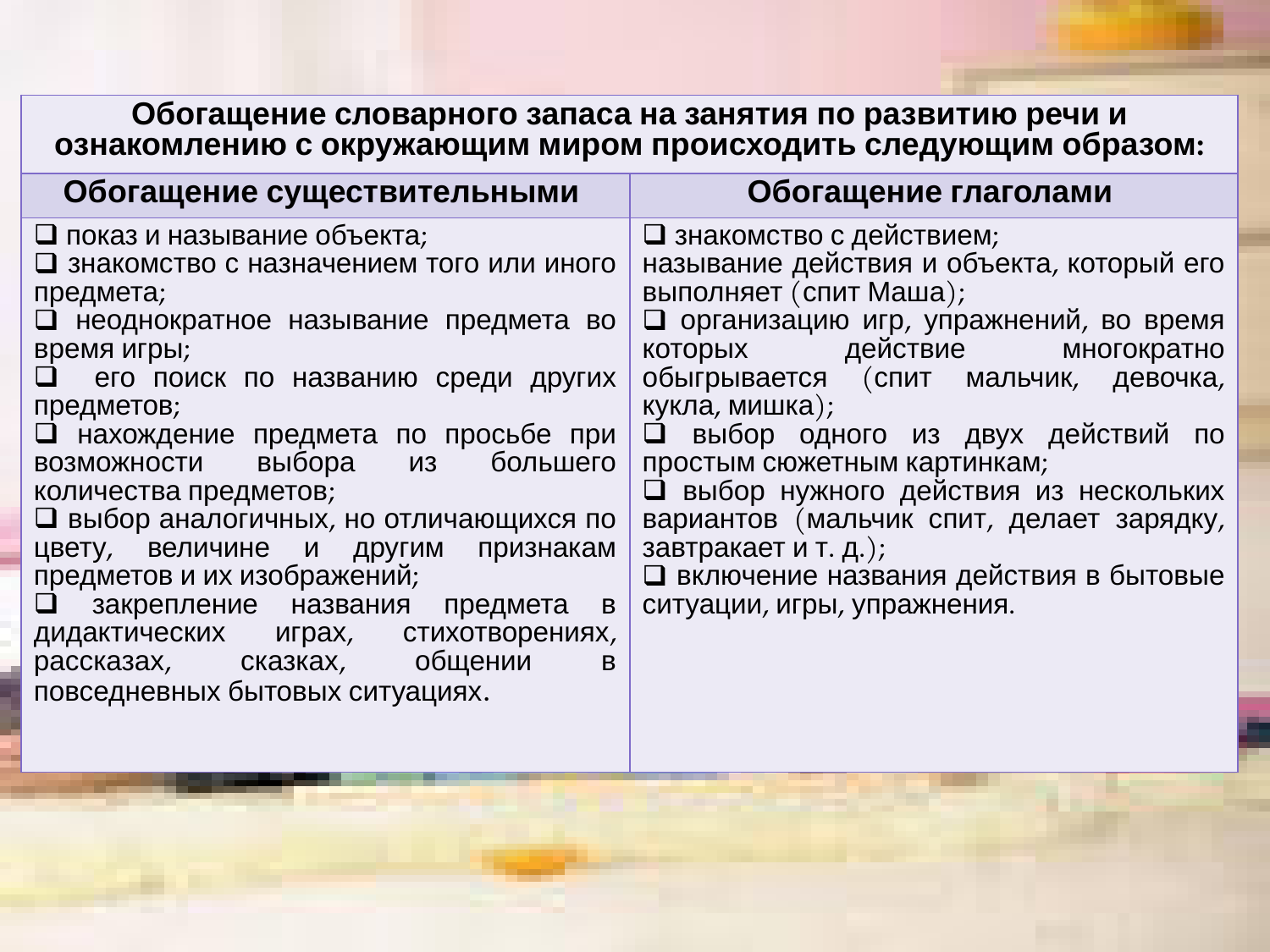

| Обогащение словарного запаса на занятия по развитию речи и ознакомлению с окружающим миром происходить следующим образом: |  |
| --- | --- |
| Обогащение существительными | Обогащение глаголами |
| показ и называние объекта; знакомство с назначением того или иного предмета; неоднократное называние предмета во время игры; его поиск по названию среди других предметов; нахождение предмета по просьбе при возможности выбора из большего количества предметов; выбор аналогичных, но отличающихся по цвету, величине и другим признакам предметов и их изображений; закрепление названия предмета в дидактических играх, стихотворениях, рассказах, сказках, общении в повседневных бытовых ситуациях. | знакомство с действием; называние действия и объекта, который его выполняет (спит Маша); организацию игр, упражнений, во время которых действие многократно обыгрывается (спит мальчик, девочка, кукла, мишка); выбор одного из двух действий по простым сюжетным картинкам; выбор нужного действия из нескольких вариантов (мальчик спит, делает зарядку, завтракает и т. д.); включение названия действия в бытовые ситуации, игры, упражнения. |